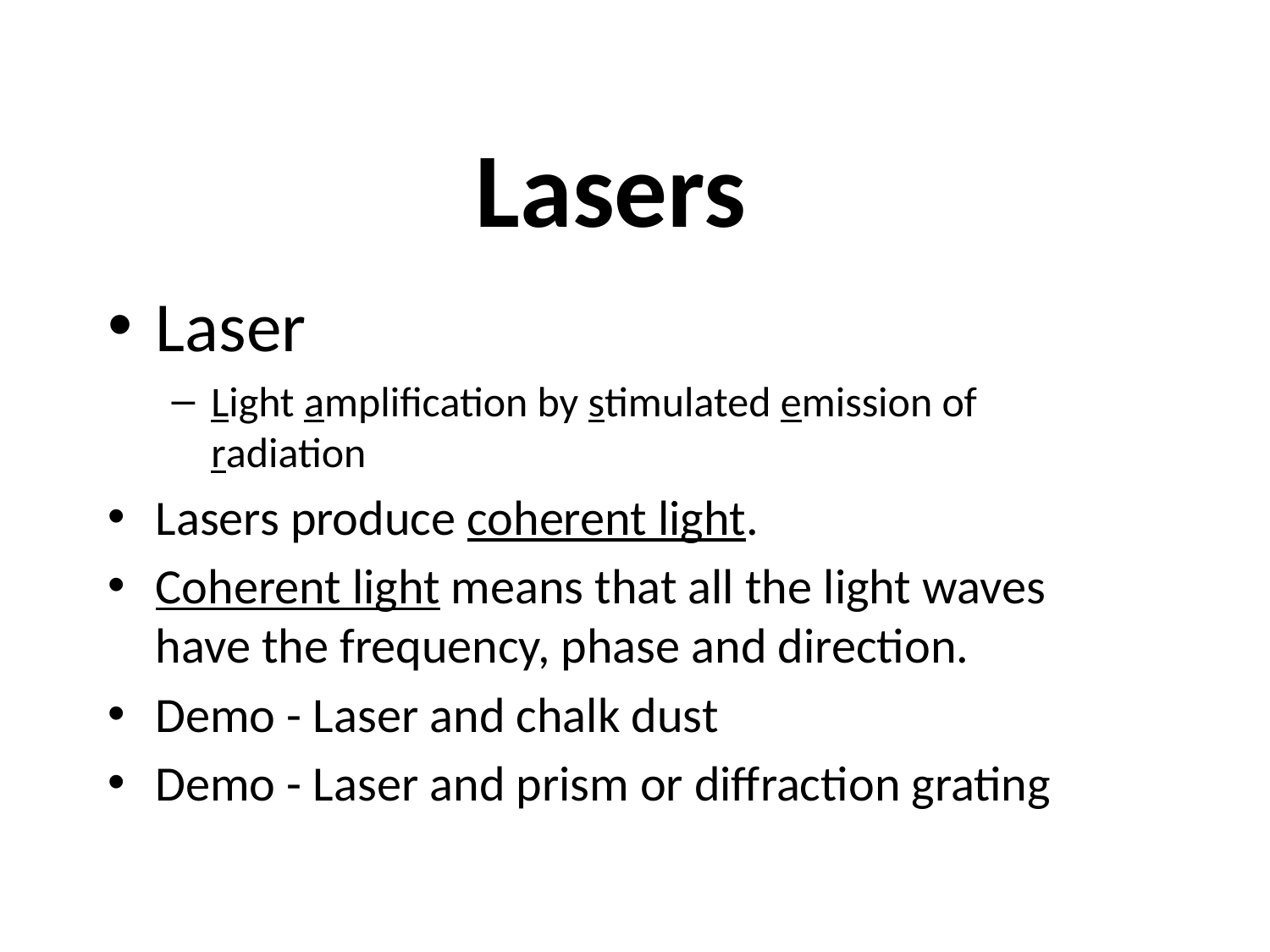

# Lasers
Laser
Light amplification by stimulated emission of radiation
Lasers produce coherent light.
Coherent light means that all the light waves have the frequency, phase and direction.
Demo - Laser and chalk dust
Demo - Laser and prism or diffraction grating